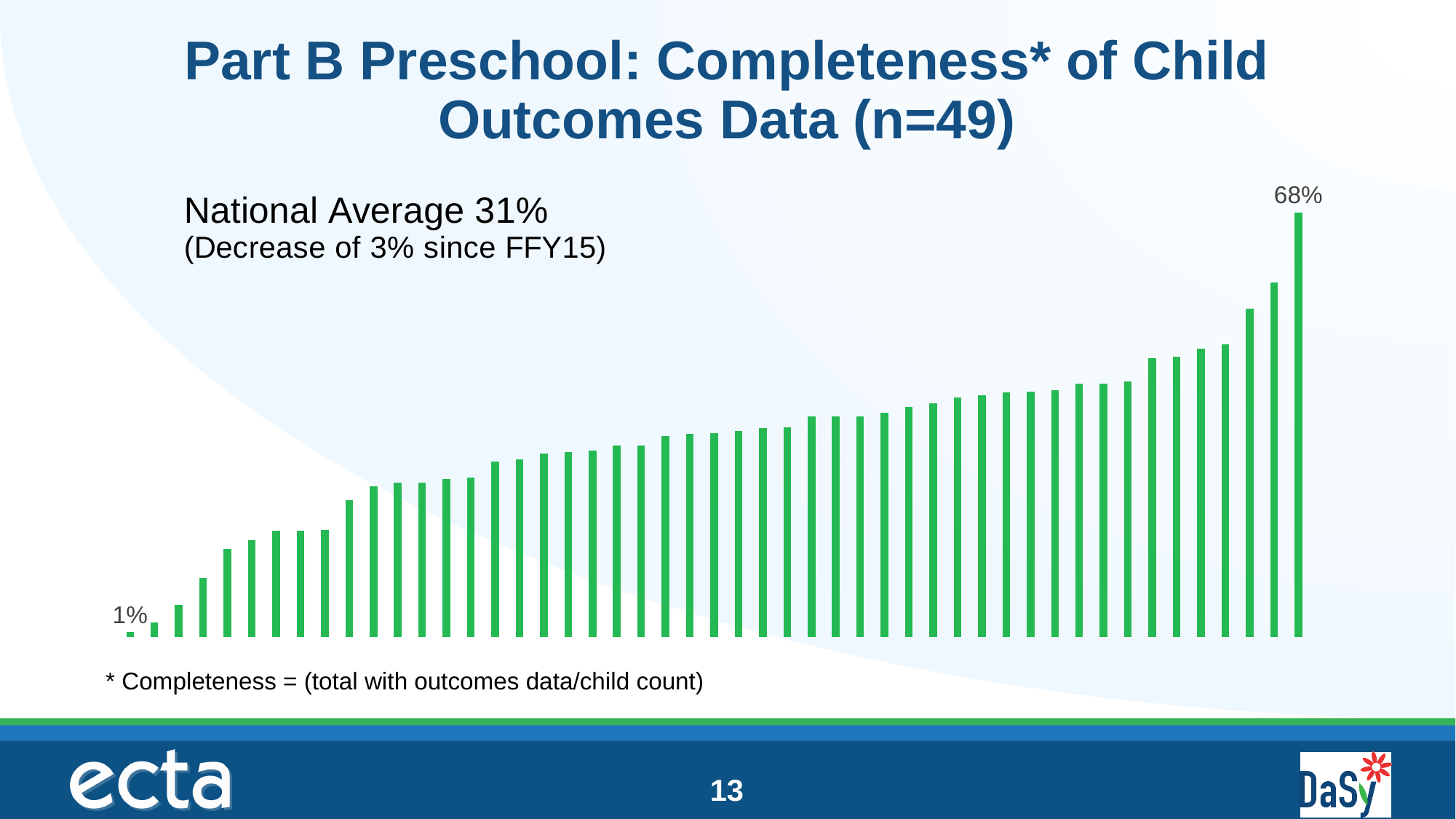

# Part B Preschool: Completeness* of Child Outcomes Data (n=49)

### Chart

| Category | OC1_Percentofchildcount |
|---|---|
* Completeness = (total with outcomes data/child count)
13